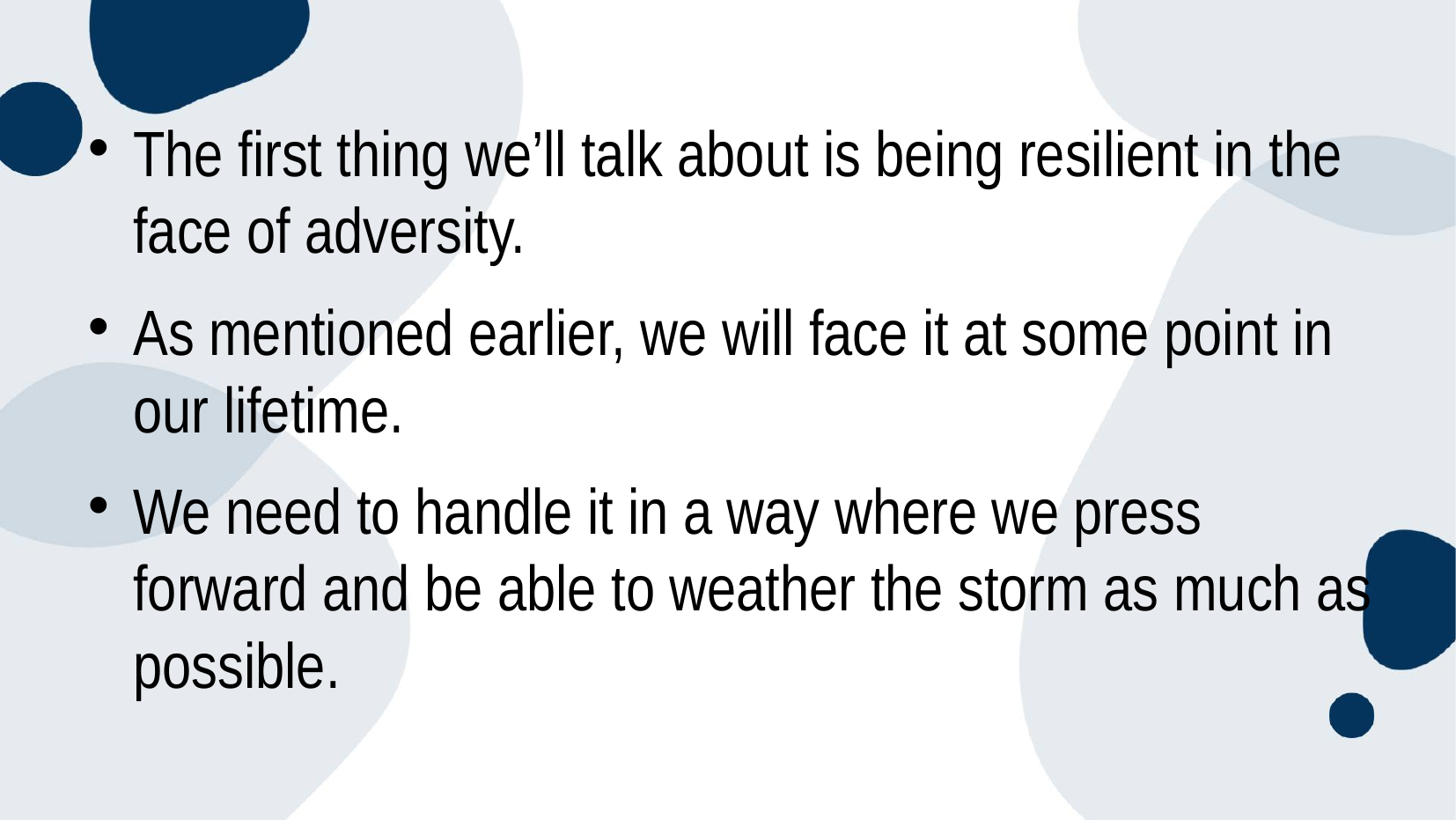

# The first thing we’ll talk about is being resilient in the face of adversity.
As mentioned earlier, we will face it at some point in our lifetime.
We need to handle it in a way where we press forward and be able to weather the storm as much as possible.